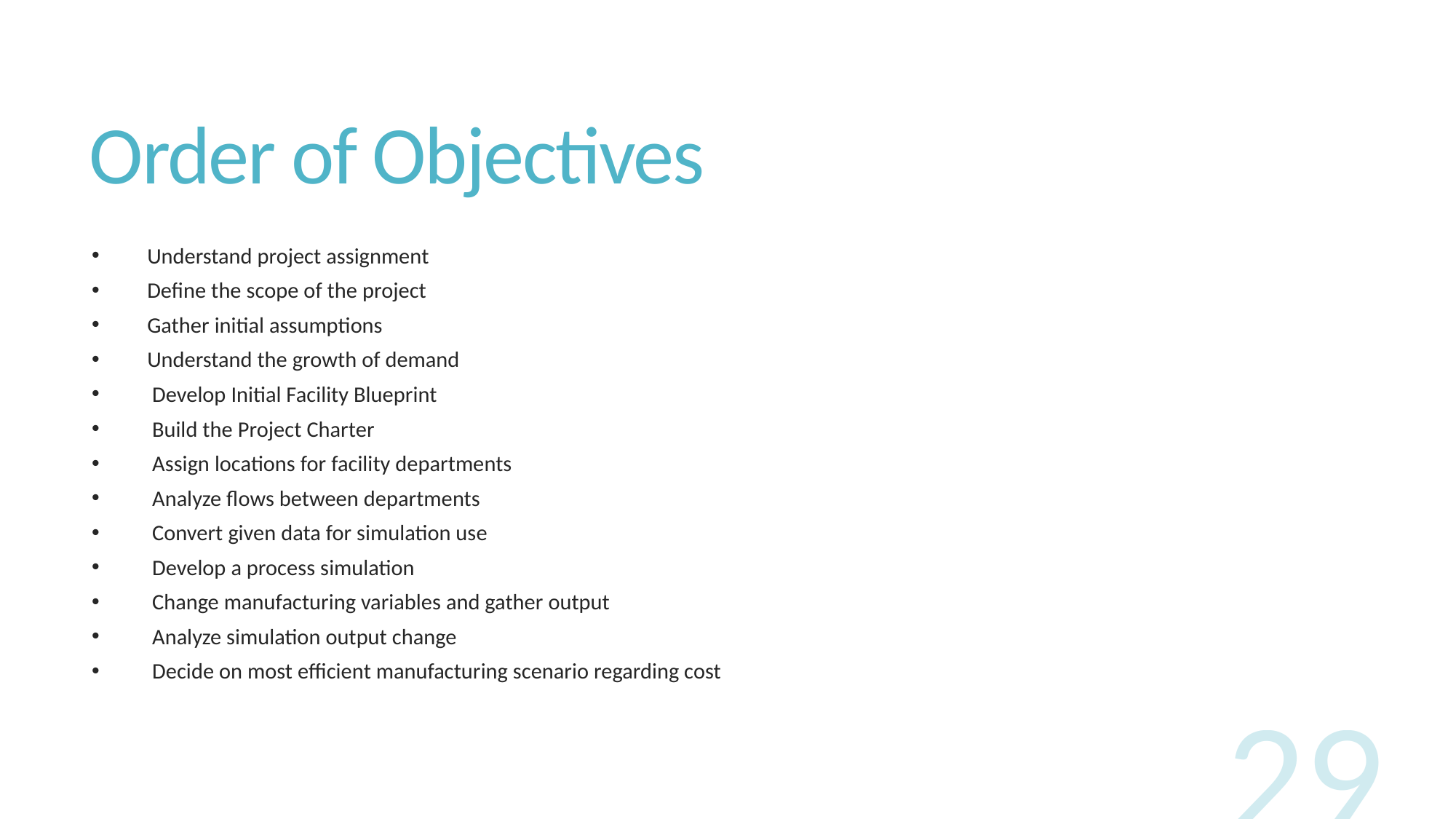

# Order of Objectives
  Understand project assignment
  Define the scope of the project
  Gather initial assumptions
  Understand the growth of demand
Develop Initial Facility Blueprint
Build the Project Charter
Assign locations for facility departments
Analyze flows between departments
Convert given data for simulation use
Develop a process simulation
Change manufacturing variables and gather output
Analyze simulation output change
Decide on most efficient manufacturing scenario regarding cost

29